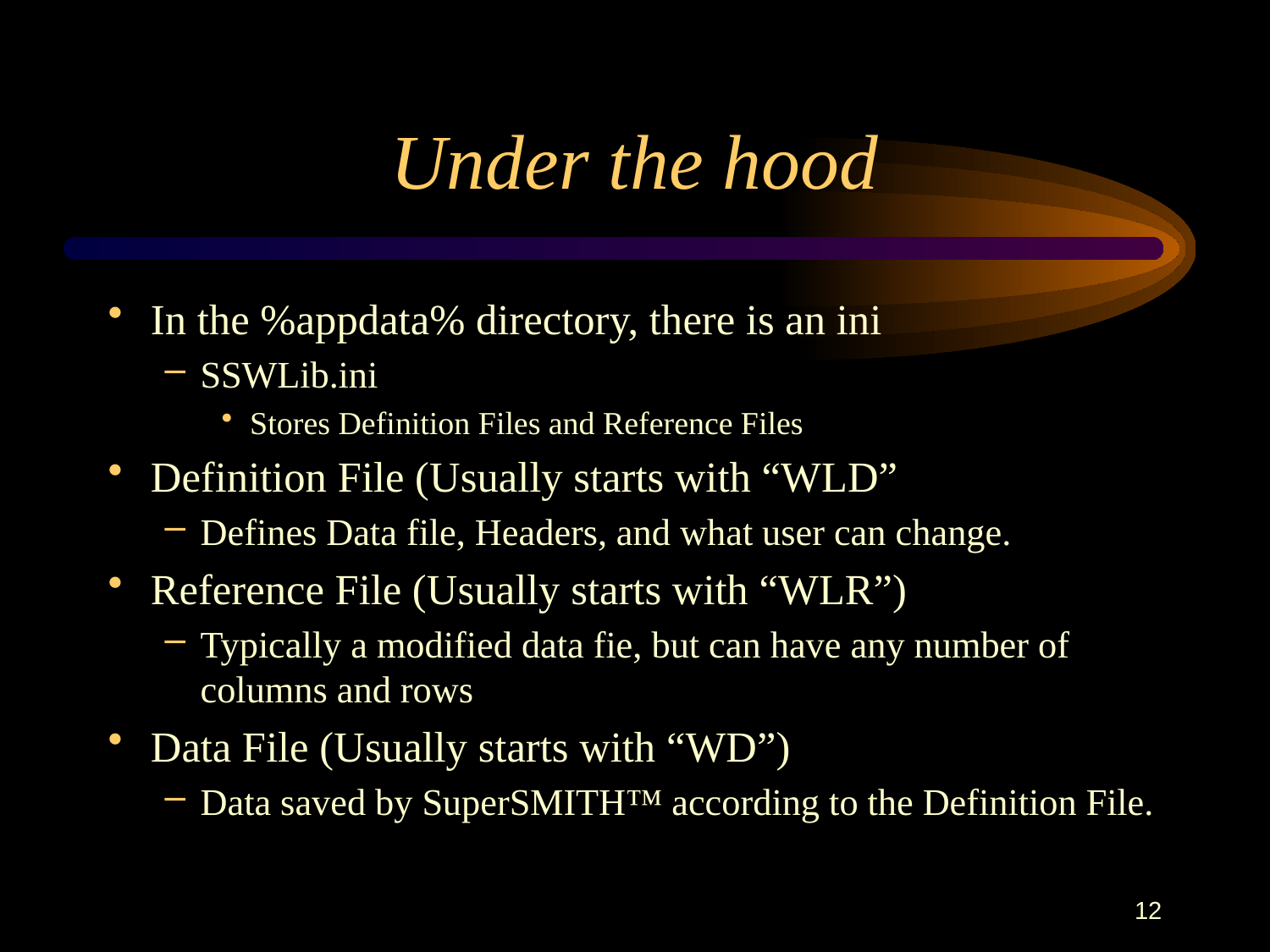

# Under the hood
In the %appdata% directory, there is an ini
SSWLib.ini
Stores Definition Files and Reference Files
Definition File (Usually starts with “WLD”
Defines Data file, Headers, and what user can change.
Reference File (Usually starts with “WLR”)
Typically a modified data fie, but can have any number of columns and rows
Data File (Usually starts with “WD”)
Data saved by SuperSMITH™ according to the Definition File.
12